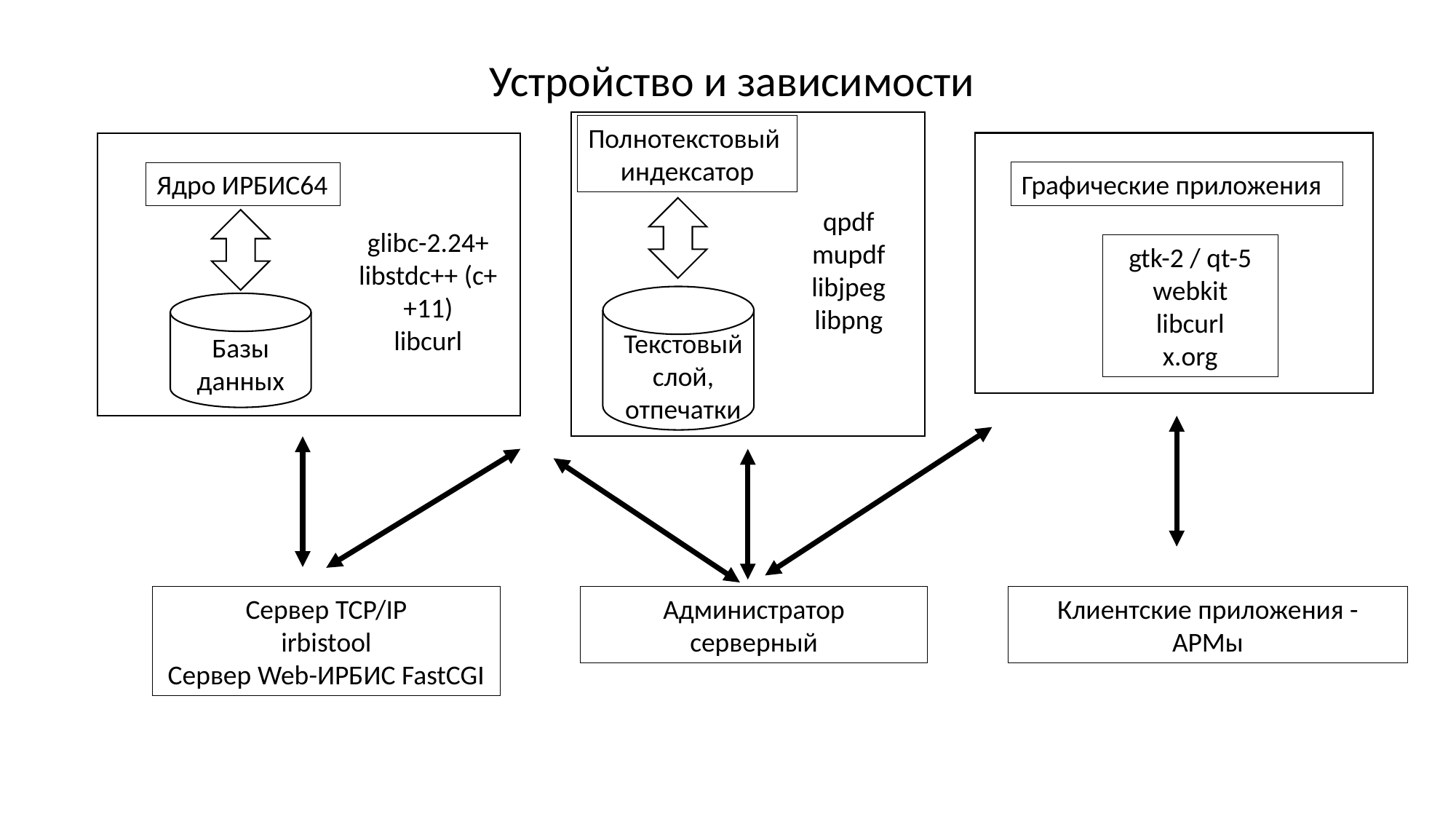

# Устройство и зависимости

Полнотекстовый
индексатор

qpdf
mupdf
libjpeg
libpng

Текстовый слой, отпечатки

Ядро ИРБИС64

glibc-2.24+
libstdc++ (c++11)
libcurl

Базы данных

Графические приложения
gtk-2 / qt-5
webkit
libcurl
x.org
Сервер TCP/IP
irbistool
Сервер Web-ИРБИС FastCGI
Администратор
серверный
Клиентские приложения - АРМы